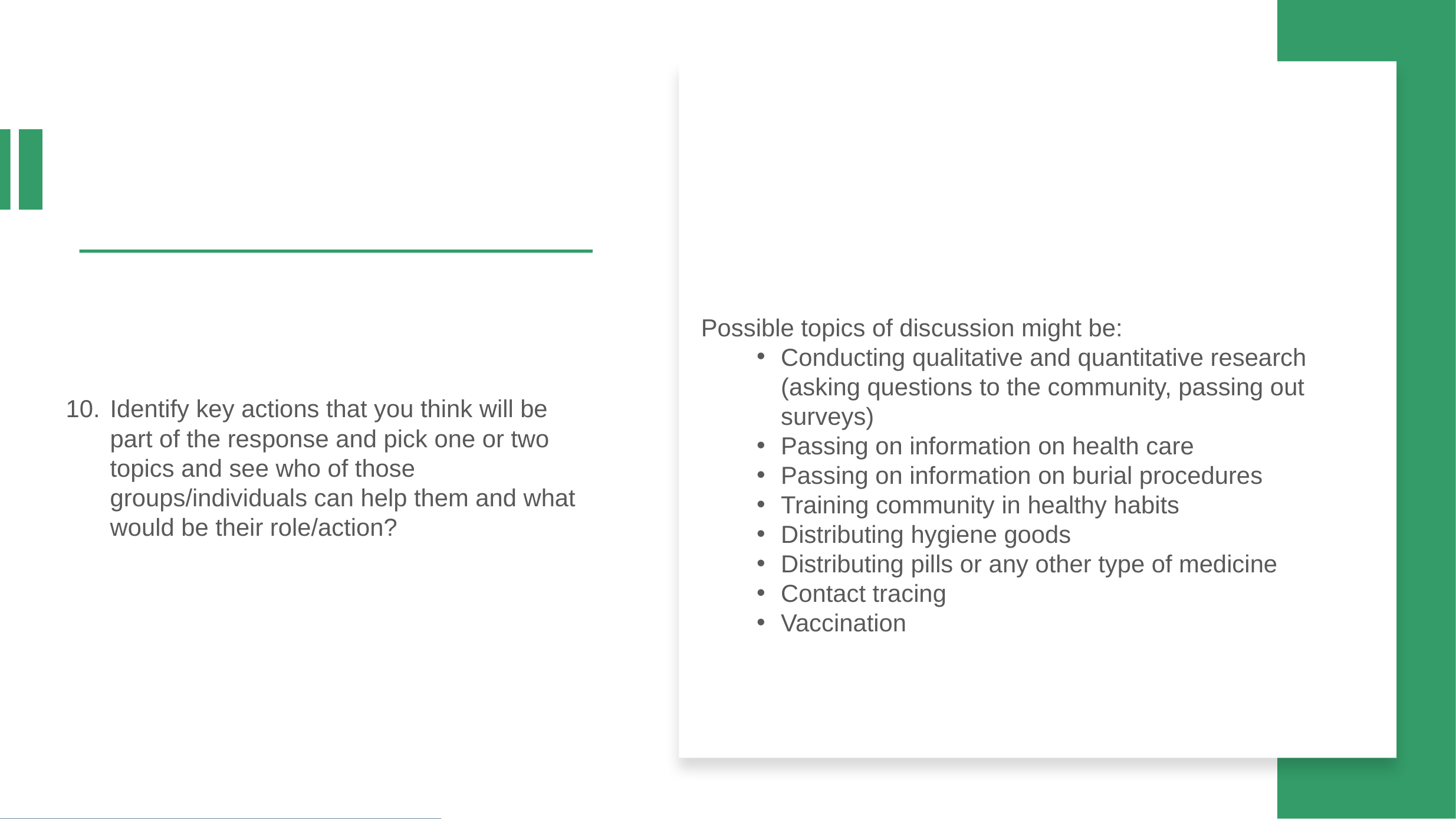

Possible topics of discussion might be:
Conducting qualitative and quantitative research (asking questions to the community, passing out surveys)
Passing on information on health care
Passing on information on burial procedures
Training community in healthy habits
Distributing hygiene goods
Distributing pills or any other type of medicine
Contact tracing
Vaccination

Identify key actions that you think will be part of the response and pick one or two topics and see who of those groups/individuals can help them and what would be their role/action?